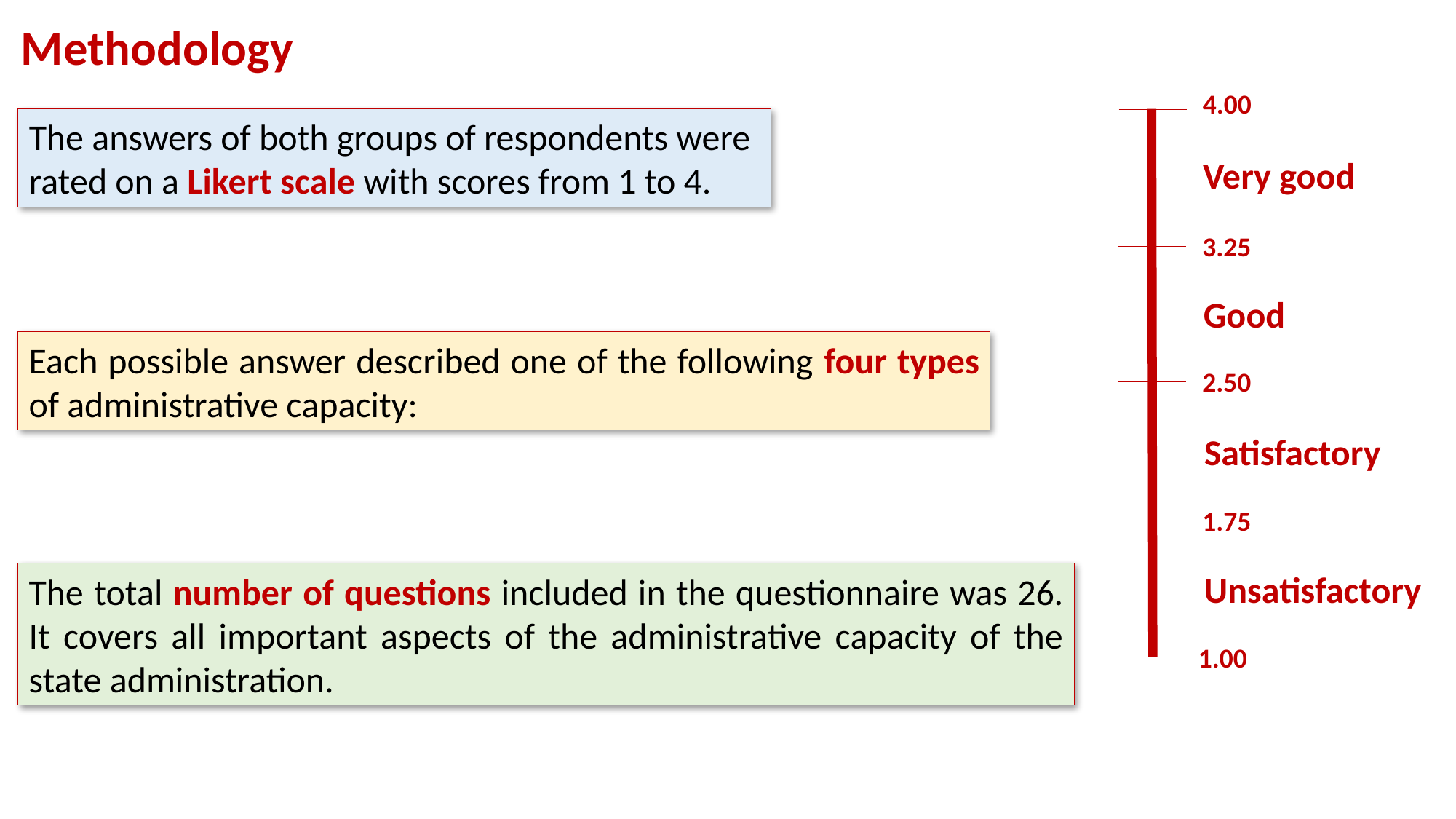

Methodology
4.00
The answers of both groups of respondents were rated on a Likert scale with scores from 1 to 4.
Very good
3.25
Good
Each possible answer described one of the following four types of administrative capacity:
2.50
Satisfactory
1.75
Unsatisfactory
The total number of questions included in the questionnaire was 26. It covers all important aspects of the administrative capacity of the state administration.
1.00